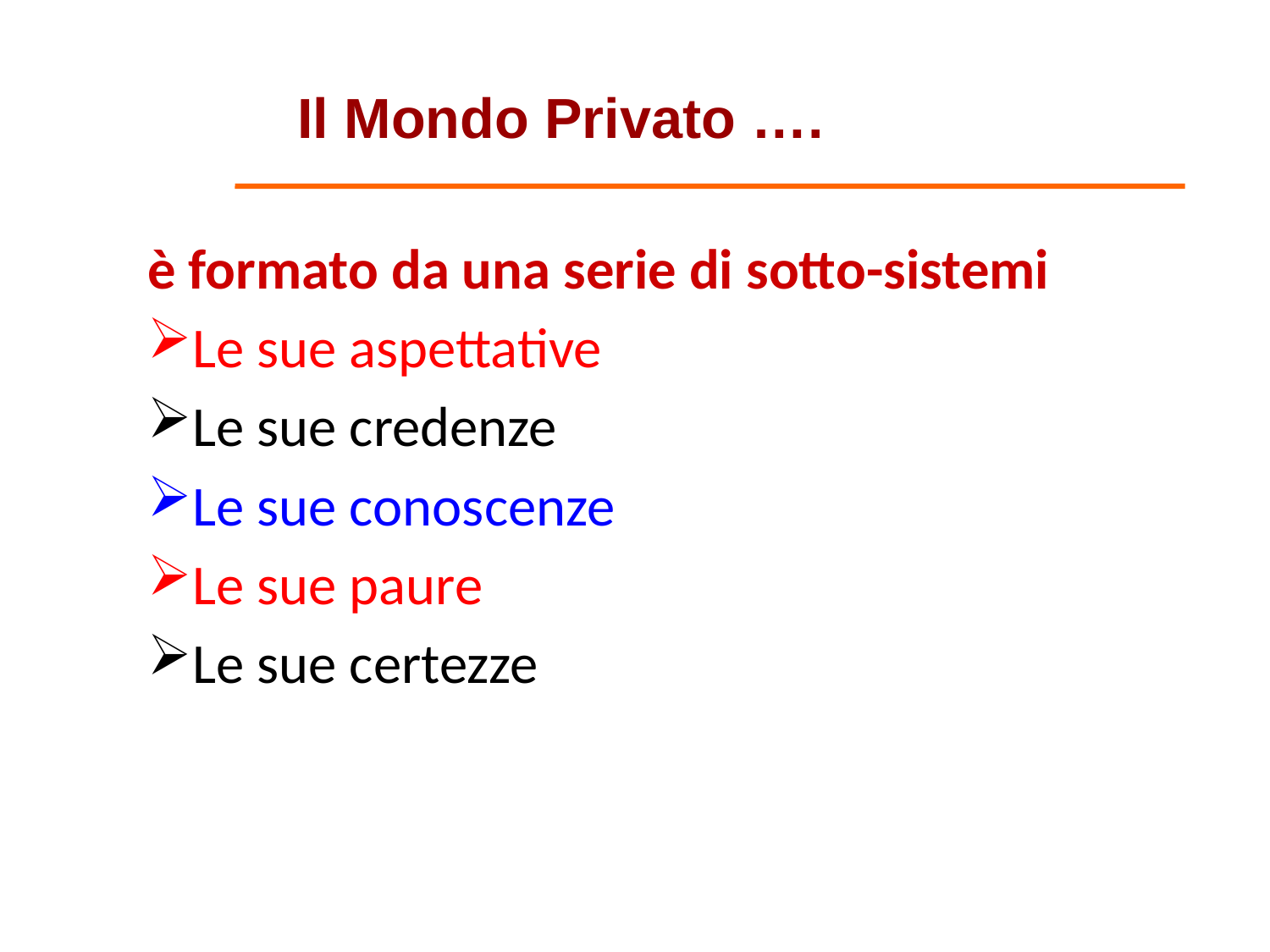

Il Mondo Privato ….

è formato da una serie di sotto-sistemi
Le sue aspettative
Le sue credenze
Le sue conoscenze
Le sue paure
Le sue certezze